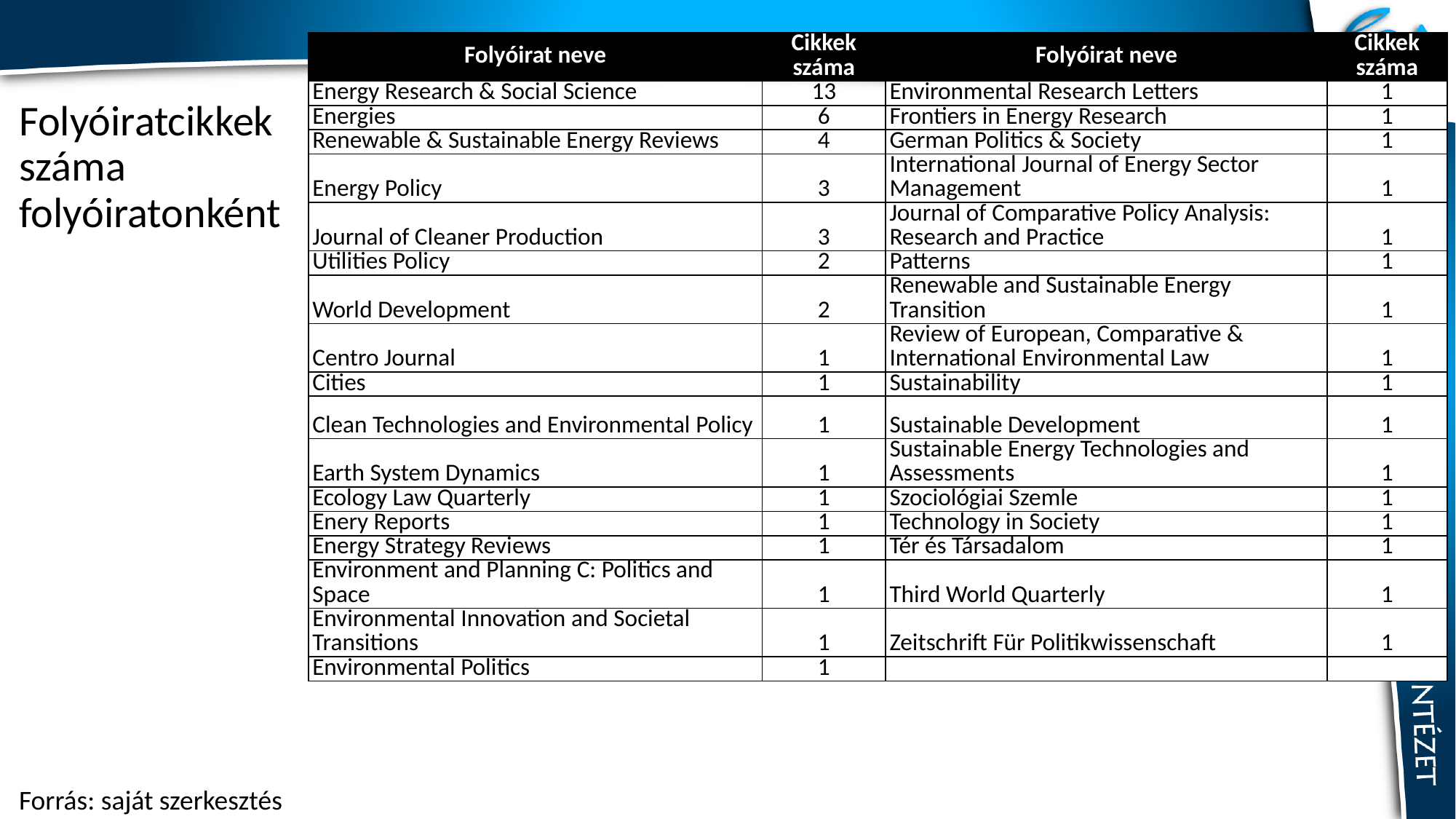

| Folyóirat neve | Cikkek száma | Folyóirat neve | Cikkek száma |
| --- | --- | --- | --- |
| Energy Research & Social Science | 13 | Environmental Research Letters | 1 |
| Energies | 6 | Frontiers in Energy Research | 1 |
| Renewable & Sustainable Energy Reviews | 4 | German Politics & Society | 1 |
| Energy Policy | 3 | International Journal of Energy Sector Management | 1 |
| Journal of Cleaner Production | 3 | Journal of Comparative Policy Analysis: Research and Practice | 1 |
| Utilities Policy | 2 | Patterns | 1 |
| World Development | 2 | Renewable and Sustainable Energy Transition | 1 |
| Centro Journal | 1 | Review of European, Comparative & International Environmental Law | 1 |
| Cities | 1 | Sustainability | 1 |
| Clean Technologies and Environmental Policy | 1 | Sustainable Development | 1 |
| Earth System Dynamics | 1 | Sustainable Energy Technologies and Assessments | 1 |
| Ecology Law Quarterly | 1 | Szociológiai Szemle | 1 |
| Enery Reports | 1 | Technology in Society | 1 |
| Energy Strategy Reviews | 1 | Tér és Társadalom | 1 |
| Environment and Planning C: Politics and Space | 1 | Third World Quarterly | 1 |
| Environmental Innovation and Societal Transitions | 1 | Zeitschrift Für Politikwissenschaft | 1 |
| Environmental Politics | 1 |  |  |
# Folyóiratcikkek száma folyóiratonként
Forrás: saját szerkesztés